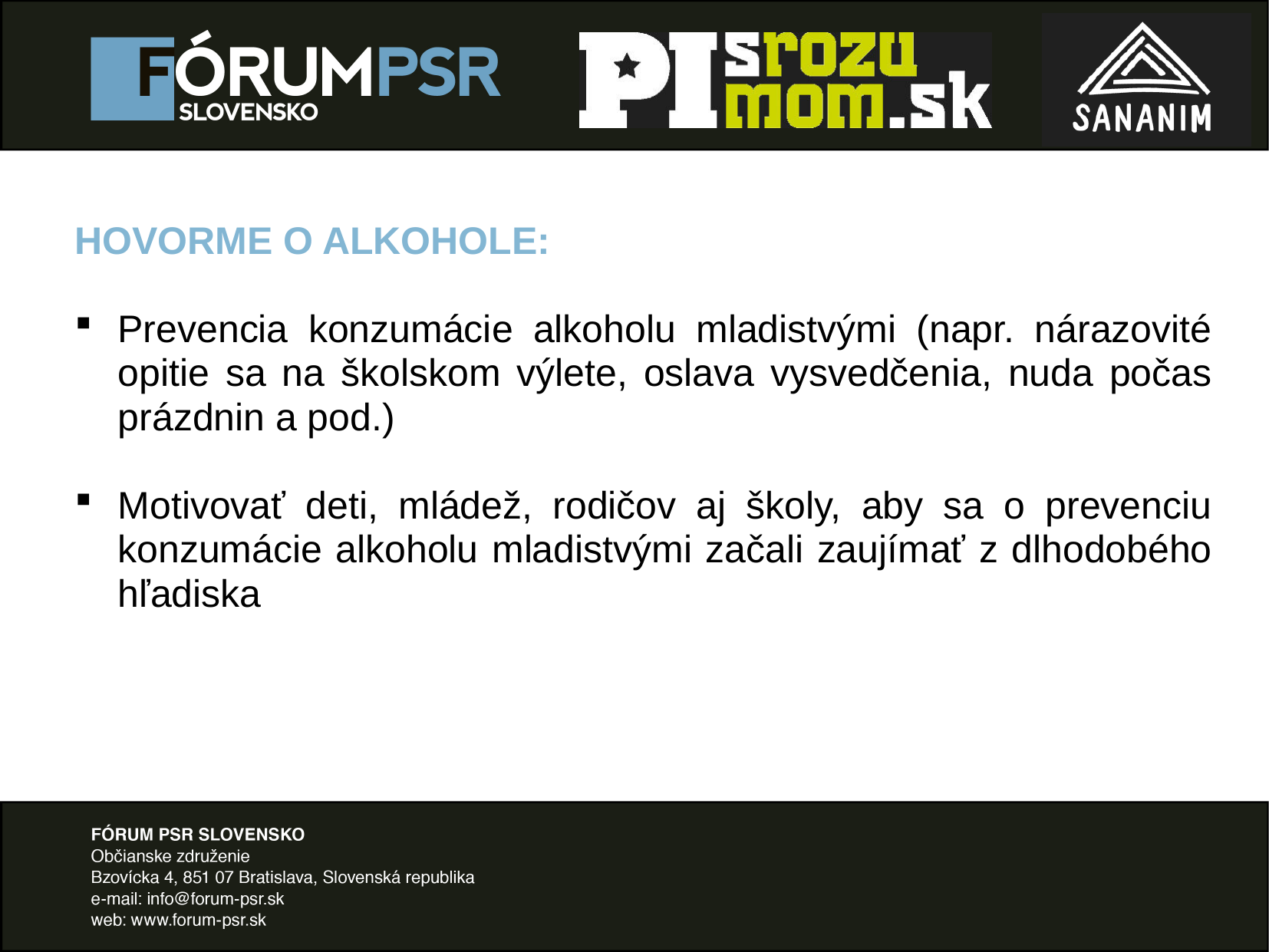

HOVORME O ALKOHOLE:

Prevencia konzumácie alkoholu mladistvými (napr. nárazovité opitie sa na školskom výlete, oslava vysvedčenia, nuda počas prázdnin a pod.)

Motivovať deti, mládež, rodičov aj školy, aby sa o prevenciu konzumácie alkoholu mladistvými začali zaujímať z dlhodobého hľadiska